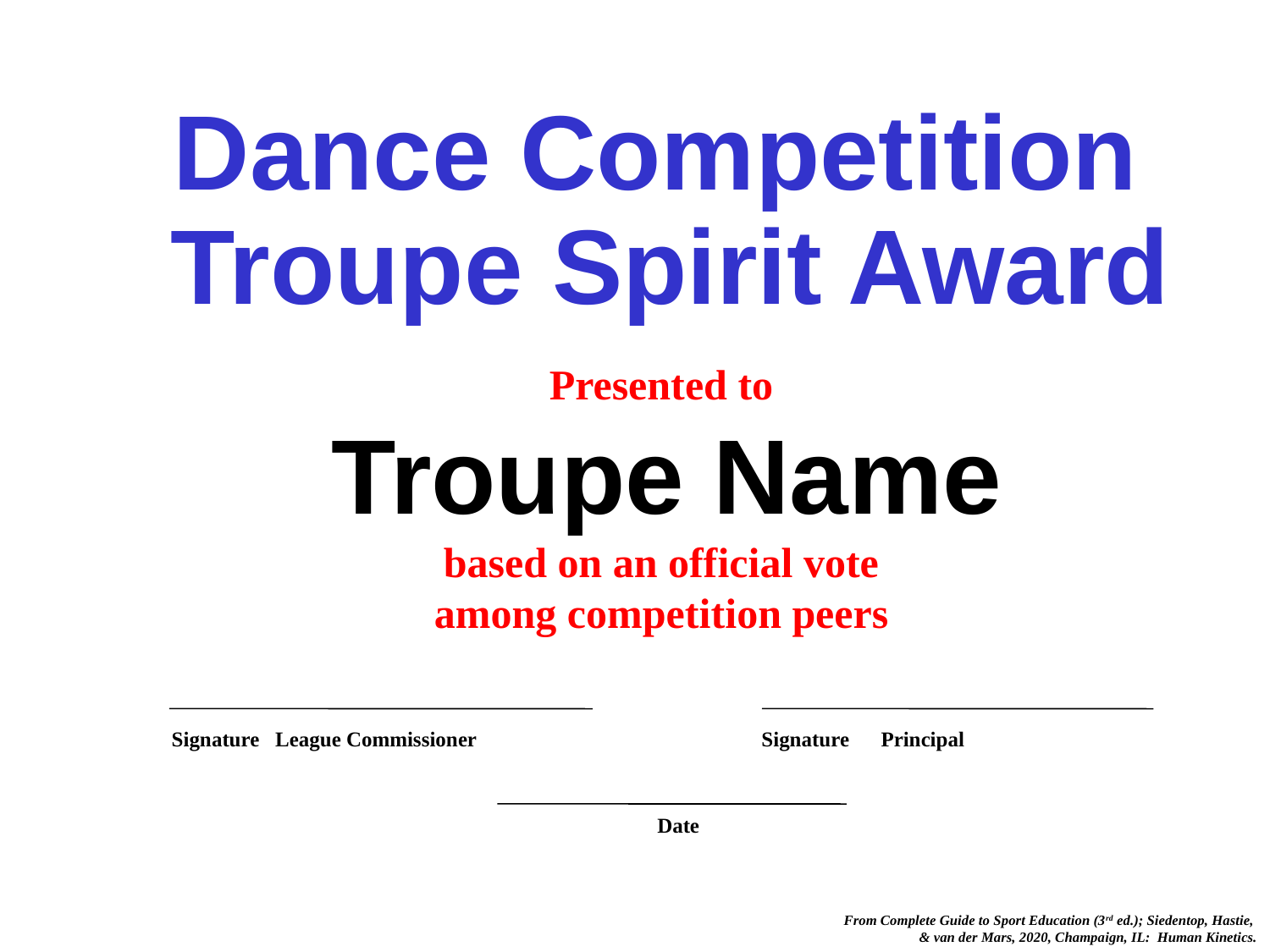

Dance Competition
Troupe Spirit Award
Presented to
Troupe Name
based on an official vote
among competition peers

Signature   League Commissioner
Signature      Principal

Date
From Complete Guide to Sport Education (3rd ed.); Siedentop, Hastie,
& van der Mars, 2020, Champaign, IL:  Human Kinetics.